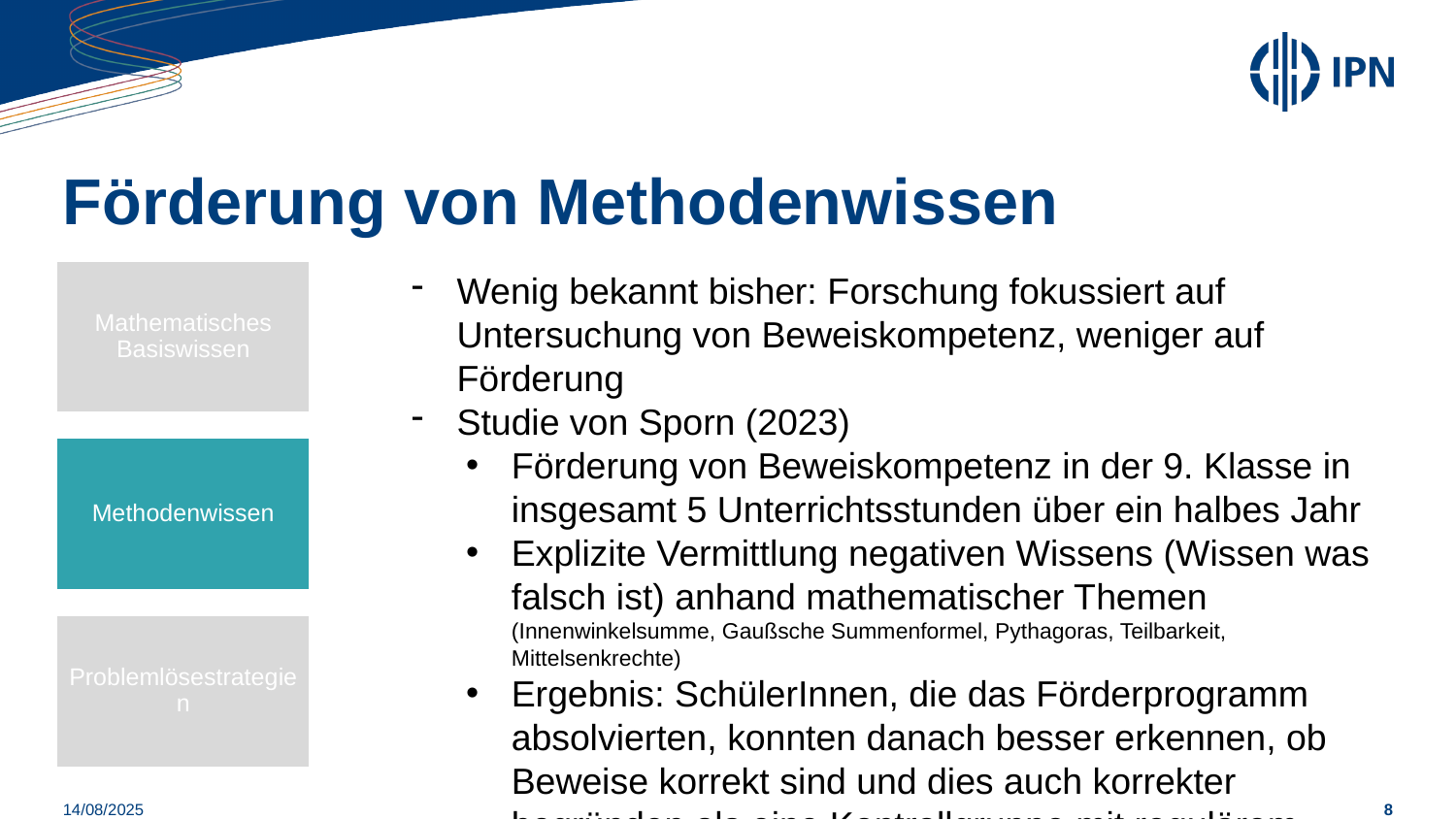

# Förderung von Methodenwissen
Wenig bekannt bisher: Forschung fokussiert auf Untersuchung von Beweiskompetenz, weniger auf Förderung
Studie von Sporn (2023)
Förderung von Beweiskompetenz in der 9. Klasse in insgesamt 5 Unterrichtsstunden über ein halbes Jahr
Explizite Vermittlung negativen Wissens (Wissen was falsch ist) anhand mathematischer Themen
(Innenwinkelsumme, Gaußsche Summenformel, Pythagoras, Teilbarkeit, Mittelsenkrechte)
Ergebnis: SchülerInnen, die das Förderprogramm absolvierten, konnten danach besser erkennen, ob Beweise korrekt sind und dies auch korrekter begründen als eine Kontrollgruppe mit regulärem Unterricht.

Mathematisches Basiswissen
Methodenwissen
Problemlösestrategien
14/08/2025

8